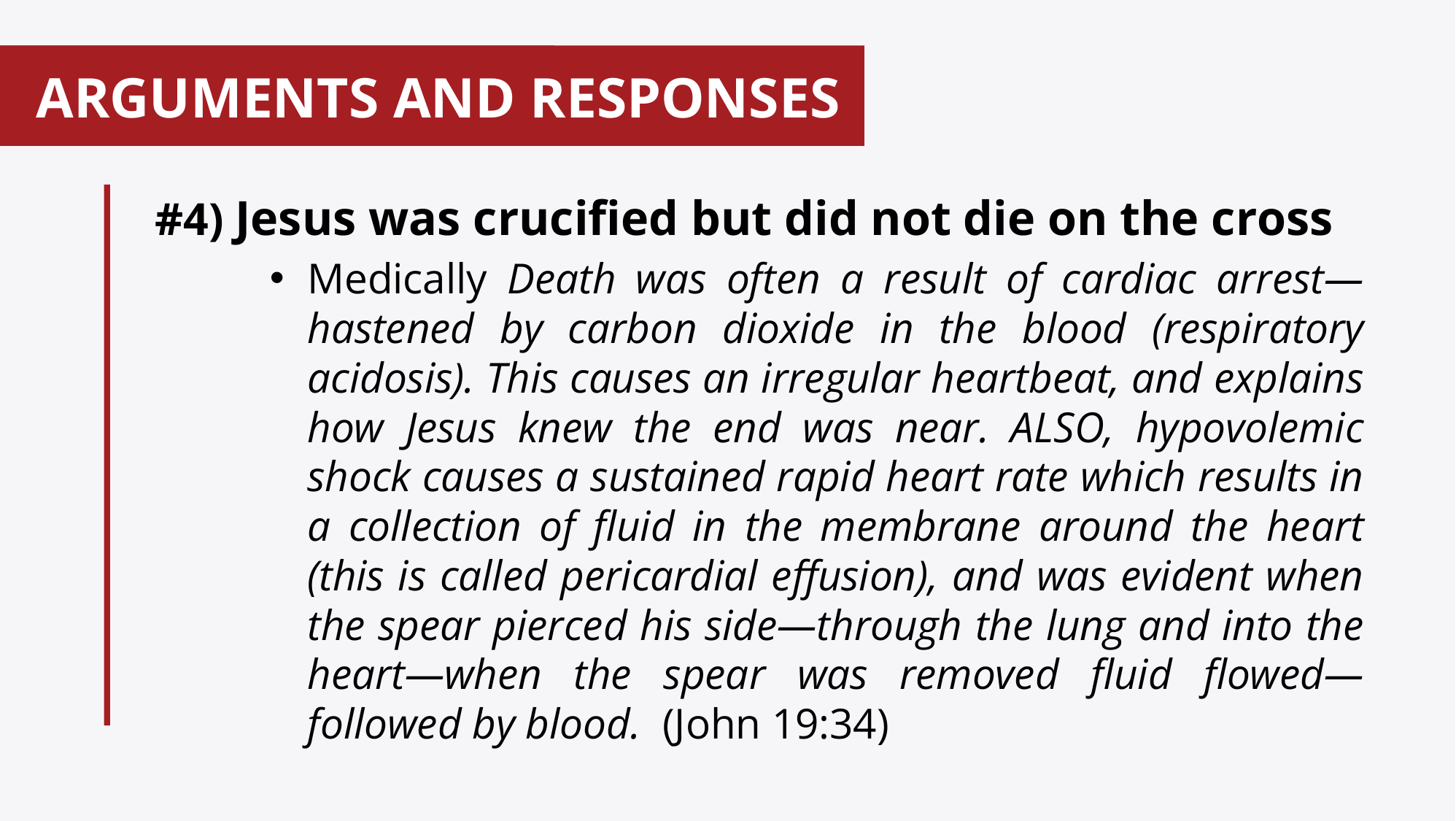

ARGUMENTS AND RESPONSES
#
#4) Jesus was crucified but did not die on the cross
Medically Death was often a result of cardiac arrest—hastened by carbon dioxide in the blood (respiratory acidosis). This causes an irregular heartbeat, and explains how Jesus knew the end was near. ALSO, hypovolemic shock causes a sustained rapid heart rate which results in a collection of fluid in the membrane around the heart (this is called pericardial effusion), and was evident when the spear pierced his side—through the lung and into the heart—when the spear was removed fluid flowed—followed by blood.  (John 19:34)